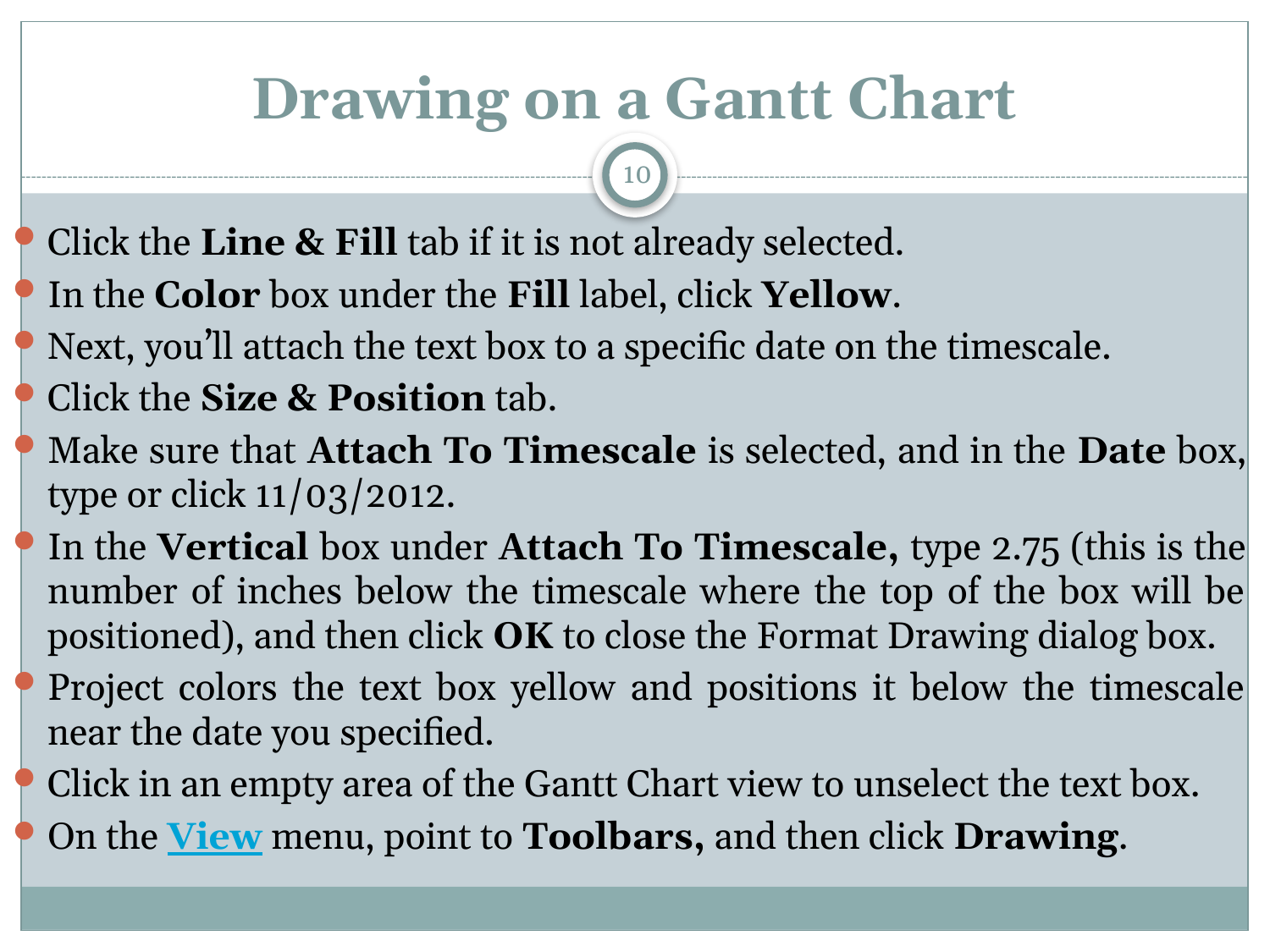

# Drawing on a Gantt Chart
10
Click the Line & Fill tab if it is not already selected.
In the Color box under the Fill label, click Yellow.
Next, you’ll attach the text box to a specific date on the timescale.
Click the Size & Position tab.
Make sure that Attach To Timescale is selected, and in the Date box, type or click 11/03/2012.
In the Vertical box under Attach To Timescale, type 2.75 (this is the number of inches below the timescale where the top of the box will be positioned), and then click OK to close the Format Drawing dialog box.
Project colors the text box yellow and positions it below the timescale near the date you specified.
Click in an empty area of the Gantt Chart view to unselect the text box.
On the View menu, point to Toolbars, and then click Drawing.